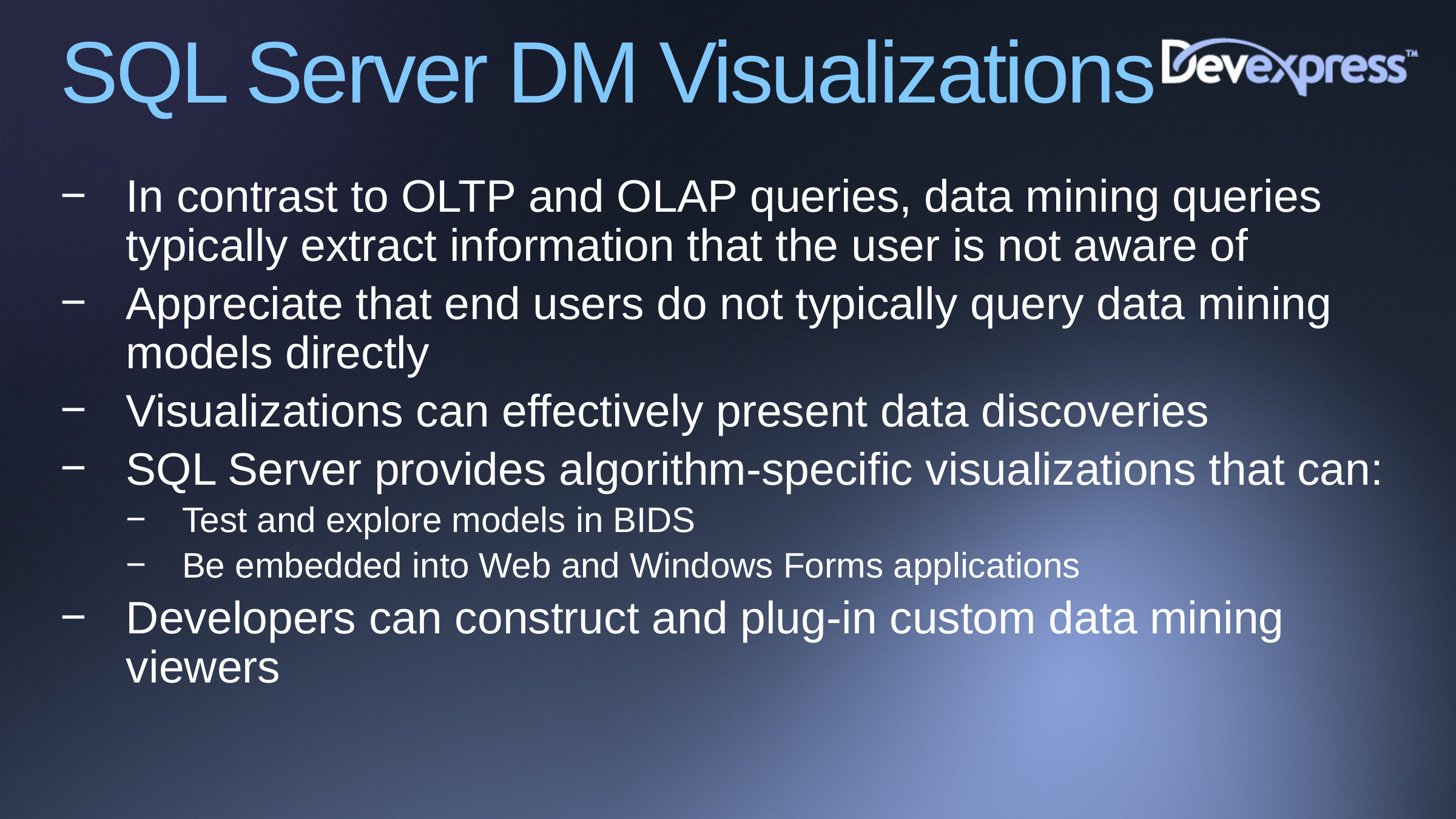

# SQL Server DM Visualizations
In contrast to OLTP and OLAP queries, data mining queries typically extract information that the user is not aware of
Appreciate that end users do not typically query data mining models directly
Visualizations can effectively present data discoveries
SQL Server provides algorithm-specific visualizations that can:
Test and explore models in BIDS
Be embedded into Web and Windows Forms applications
Developers can construct and plug-in custom data mining viewers